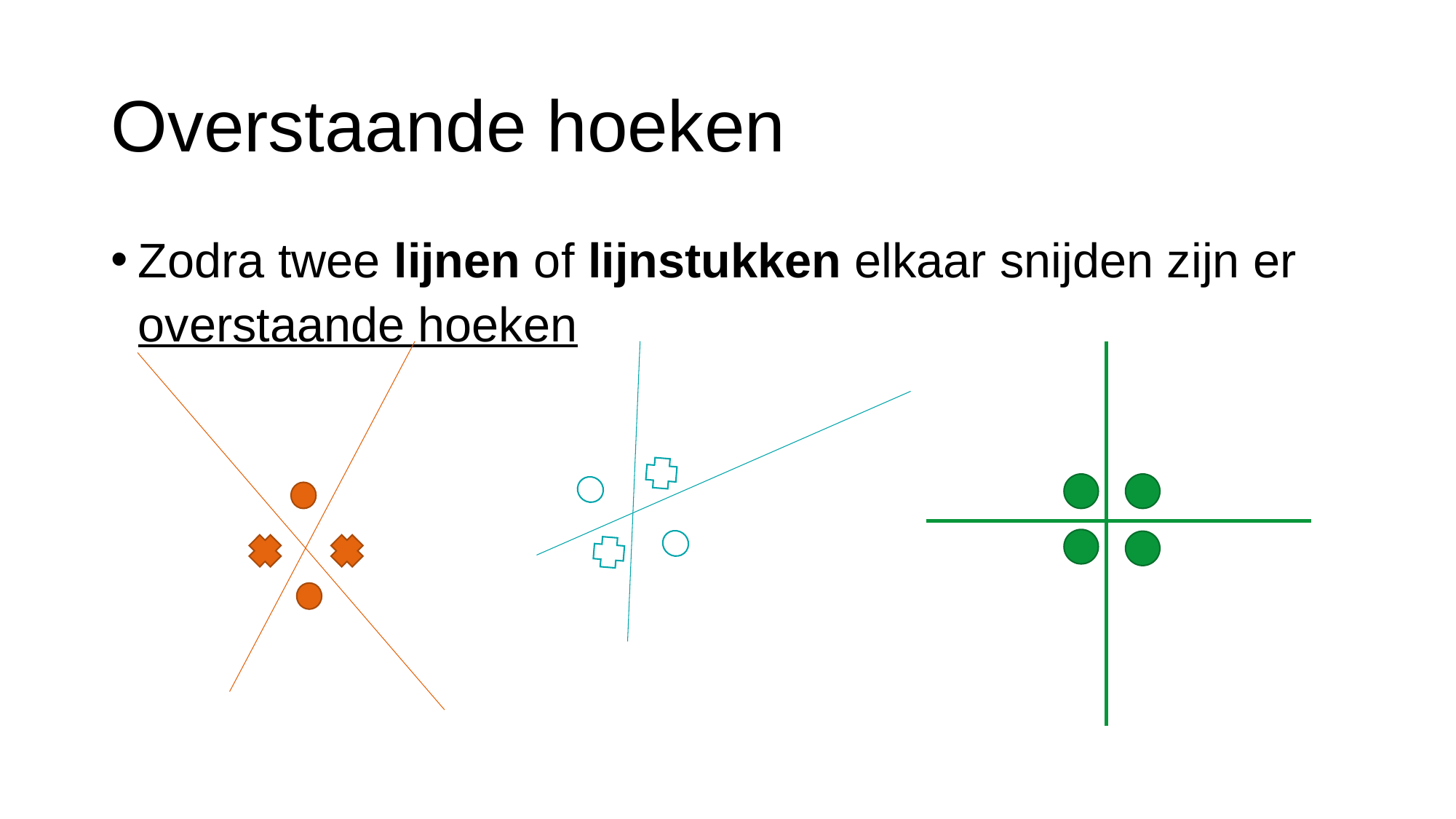

# Overstaande hoeken
Zodra twee lijnen of lijnstukken elkaar snijden zijn er overstaande hoeken